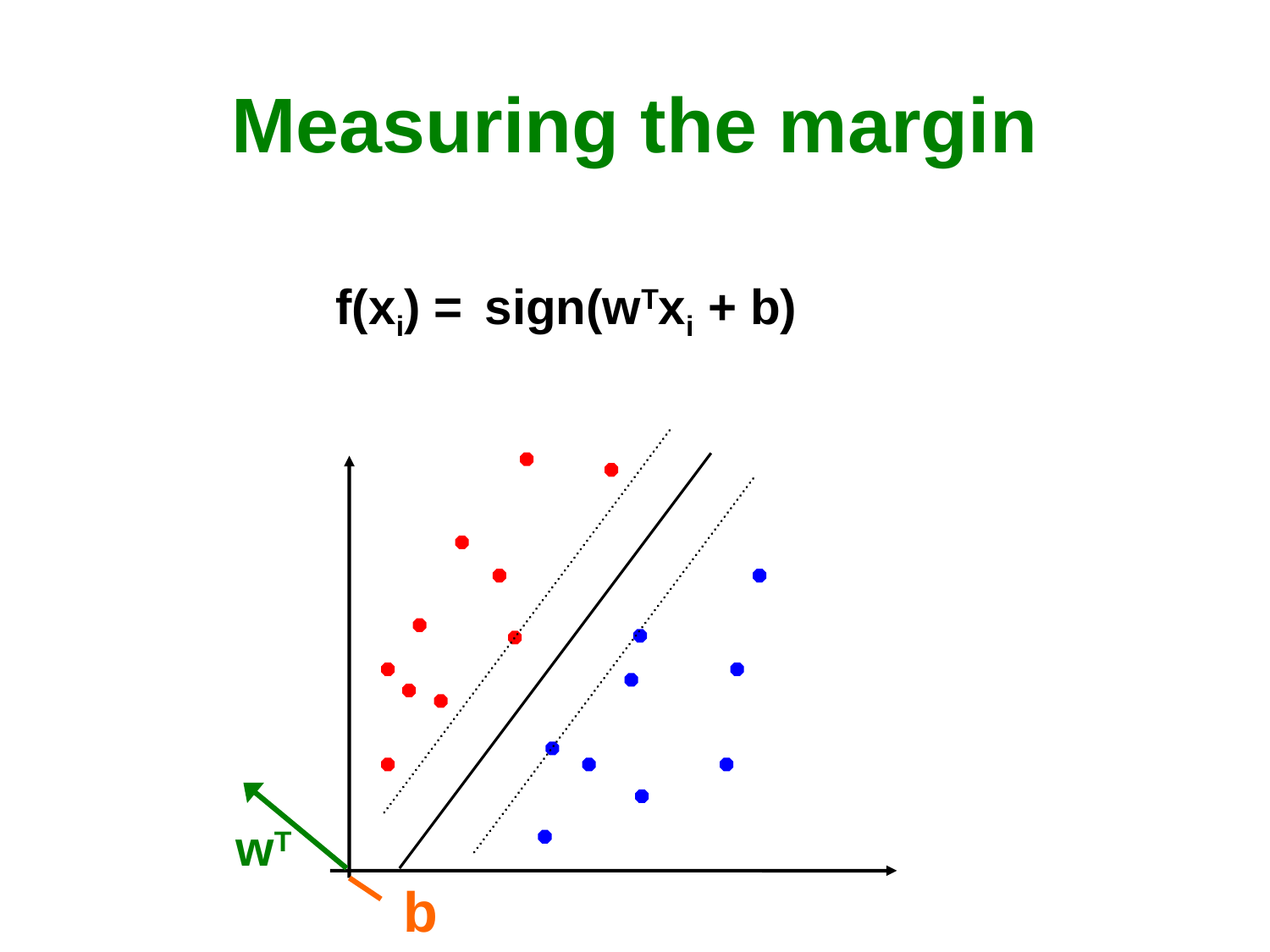

# Measuring the margin
f(xi) =  sign(wTxi + b)

wT

b